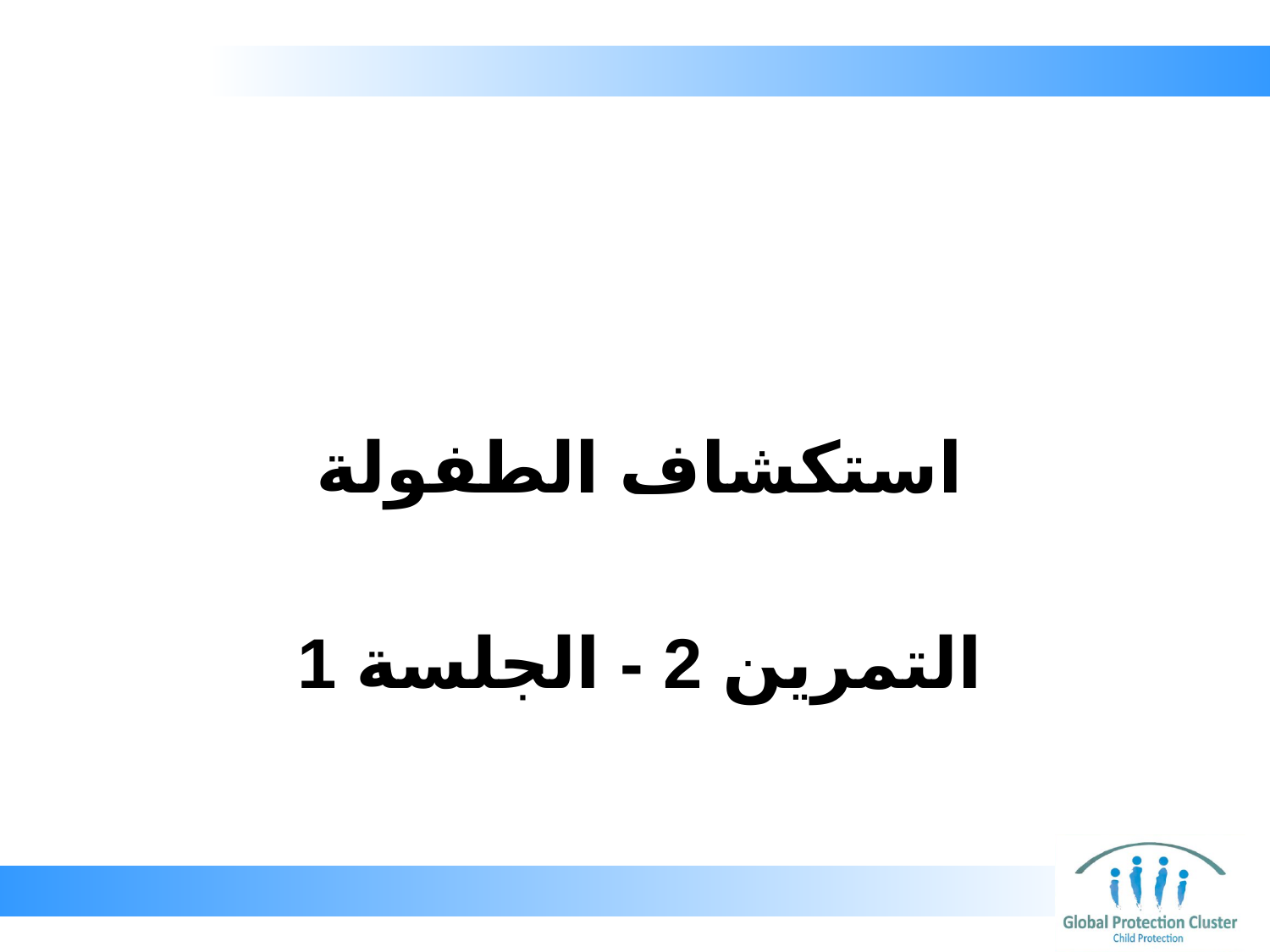

استكشاف الطفولة

# التمرين 2 - الجلسة 1